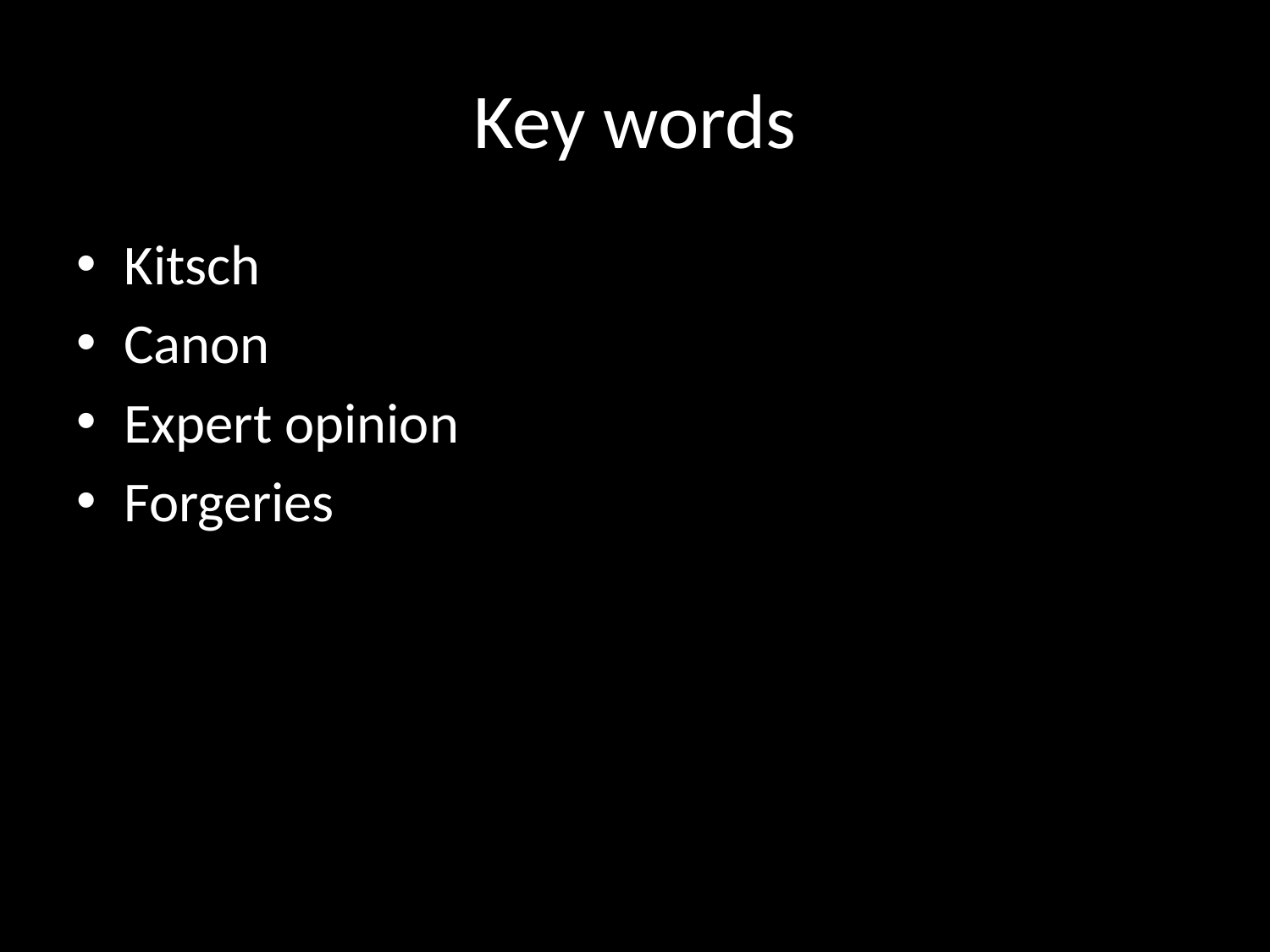

# Key words
Kitsch
Canon
Expert opinion
Forgeries